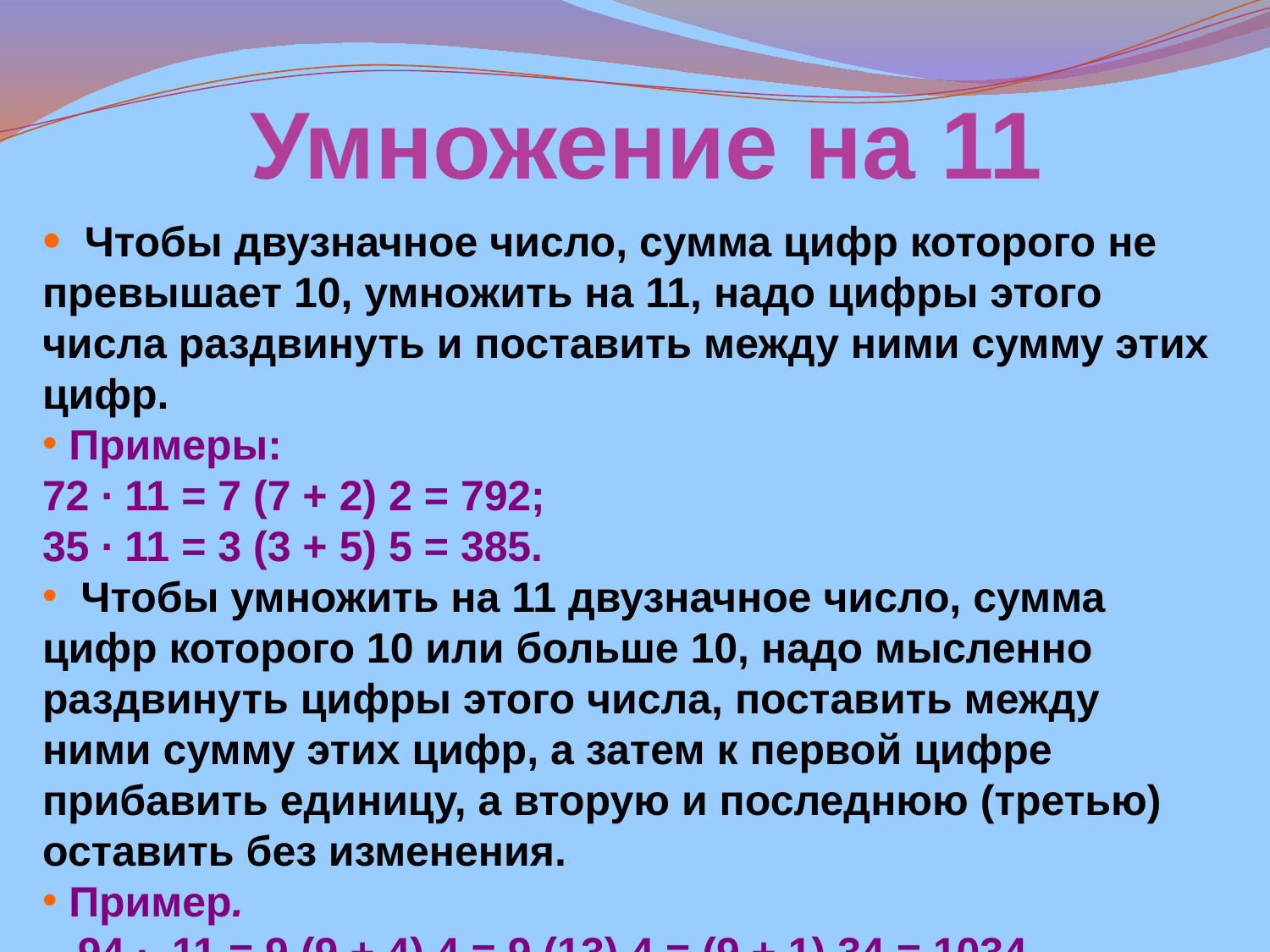

# Умножение на 11
  Чтобы двузначное число, сумма цифр которого не превышает 10, умножить на 11, надо цифры этого числа раздвинуть и поставить между ними сумму этих цифр.
 Примеры:
72 ∙ 11 = 7 (7 + 2) 2 = 792;
35 ∙ 11 = 3 (3 + 5) 5 = 385.
  Чтобы умножить на 11 двузначное число, сумма цифр которого 10 или больше 10, надо мысленно раздвинуть цифры этого числа, поставить между ними сумму этих цифр, а затем к первой цифре прибавить единицу, а вторую и последнюю (третью) оставить без изменения.
 Пример.
   94 ∙  11 = 9 (9 + 4) 4 = 9 (13) 4 = (9 + 1) 34 = 1034.